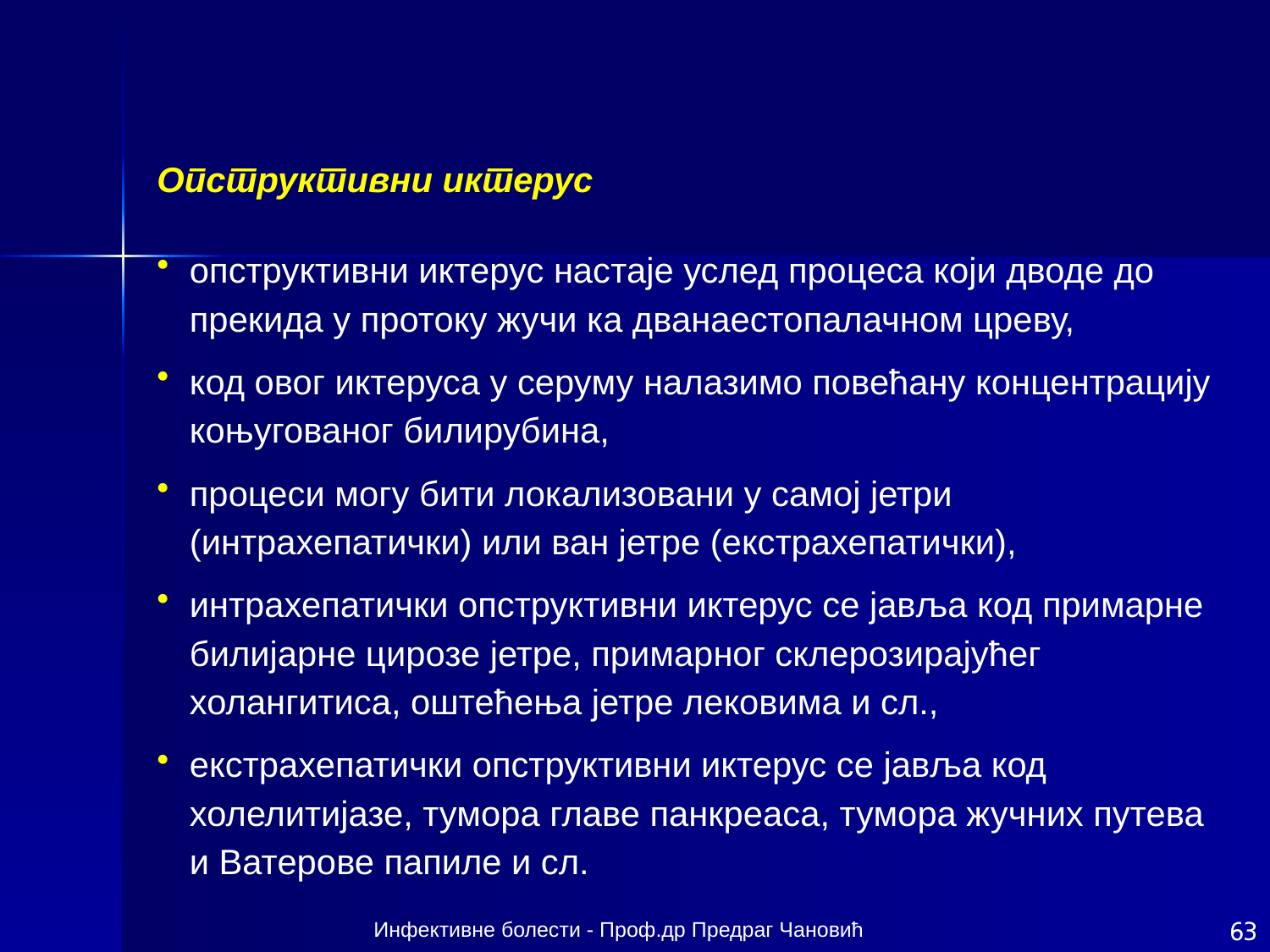

Опструктивни иктерус

опструктивни иктерус настаје услед процеса који дводе до прекида у протоку жучи ка дванаестопалачном цреву,
код овог иктеруса у серуму налазимо повећану концентрацију коњугованог билирубина,
процеси могу бити локализовани у самој јетри (интрахепатички) или ван јетре (екстрахепатички),
интрахепатички опструктивни иктерус се јавља код примарне билијарне цирозе јетре, примарног склерозирајућег холангитиса, оштећења јетре лековима и сл.,
екстрахепатички опструктивни иктерус се јавља код холелитијазе, тумора главе панкреаса, тумора жучних путева и Ватерове папиле и сл.
Инфективне болести - Проф.др Предраг Чановић
63